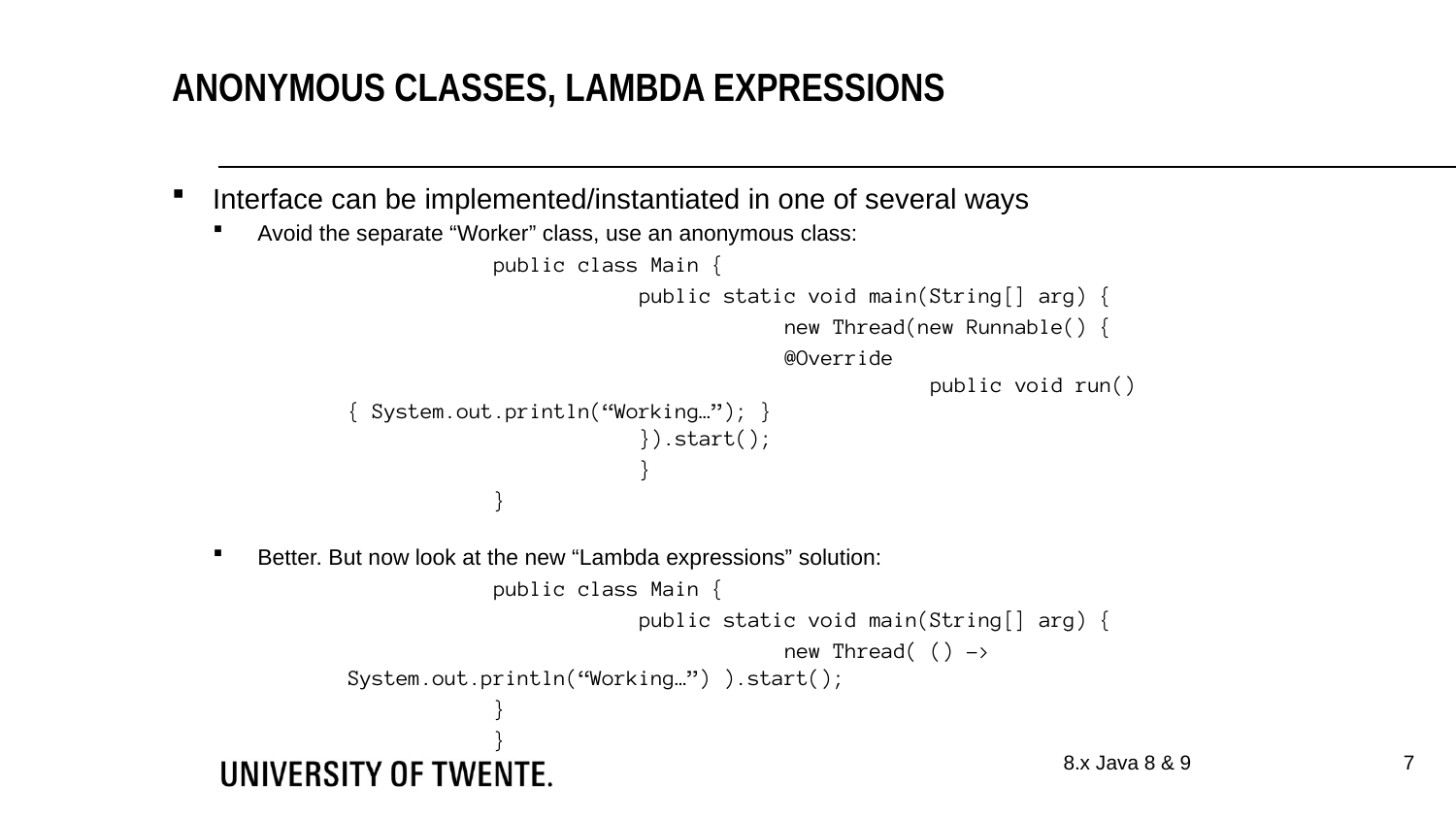

anonymous classes, Lambda expressions
Interface can be implemented/instantiated in one of several ways
Avoid the separate “Worker” class, use an anonymous class:
	public class Main {
		public static void main(String[] arg) {
  			new Thread(new Runnable() {
       	 		@Override
	     			public void run() { System.out.println(“Working…”); }
      		}).start();
		}
	}
Better. But now look at the new “Lambda expressions” solution:
	public class Main {
		public static void main(String[] arg) {
  			new Thread( () -> System.out.println(“Working…”) ).start();
   	}
	}
7
8.x Java 8 & 9